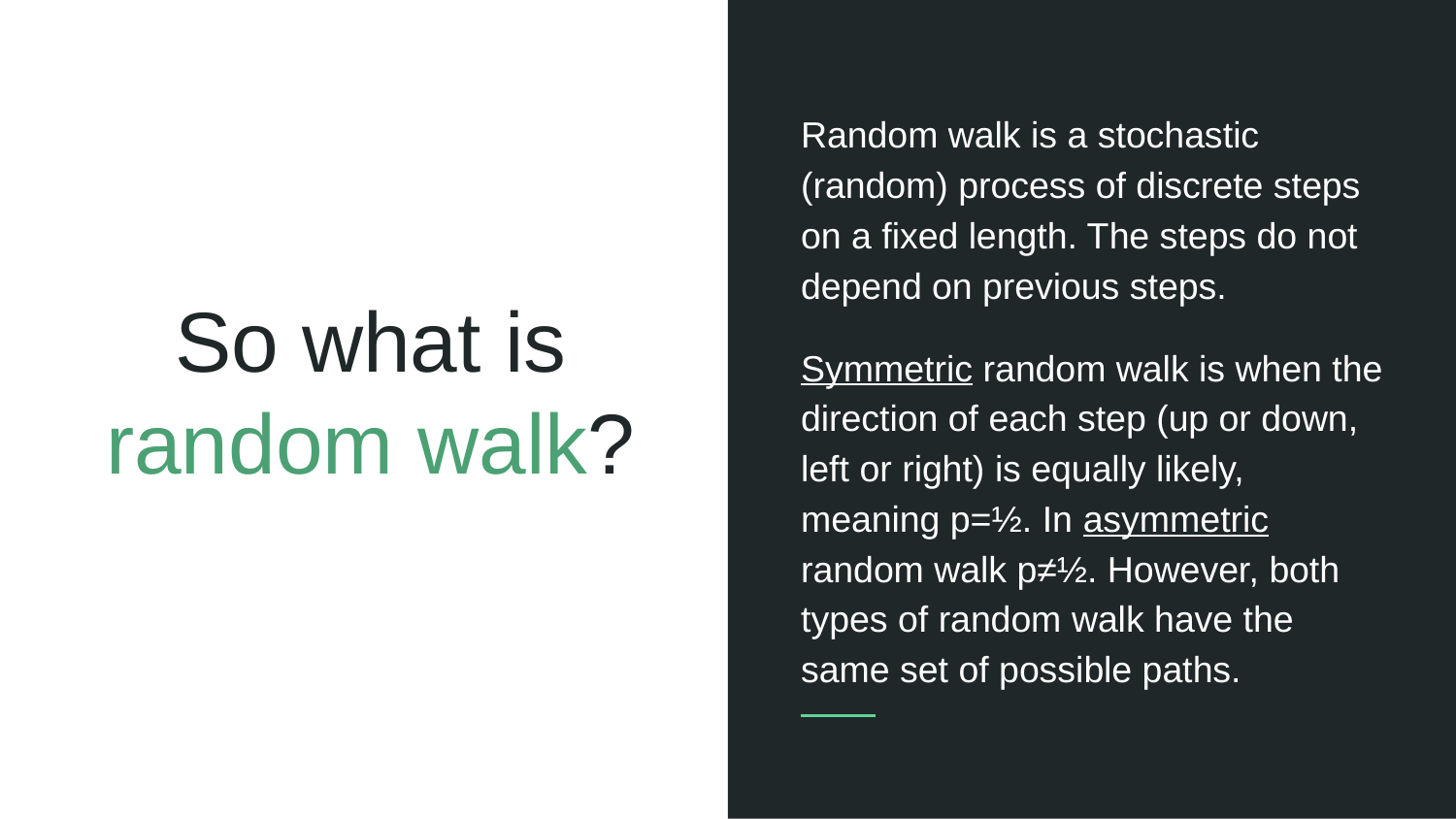

Random walk is a stochastic (random) process of discrete steps on a fixed length. The steps do not depend on previous steps.
Symmetric random walk is when the direction of each step (up or down, left or right) is equally likely, meaning p=½. In asymmetric random walk p≠½. However, both types of random walk have the same set of possible paths.
# So what is random walk?